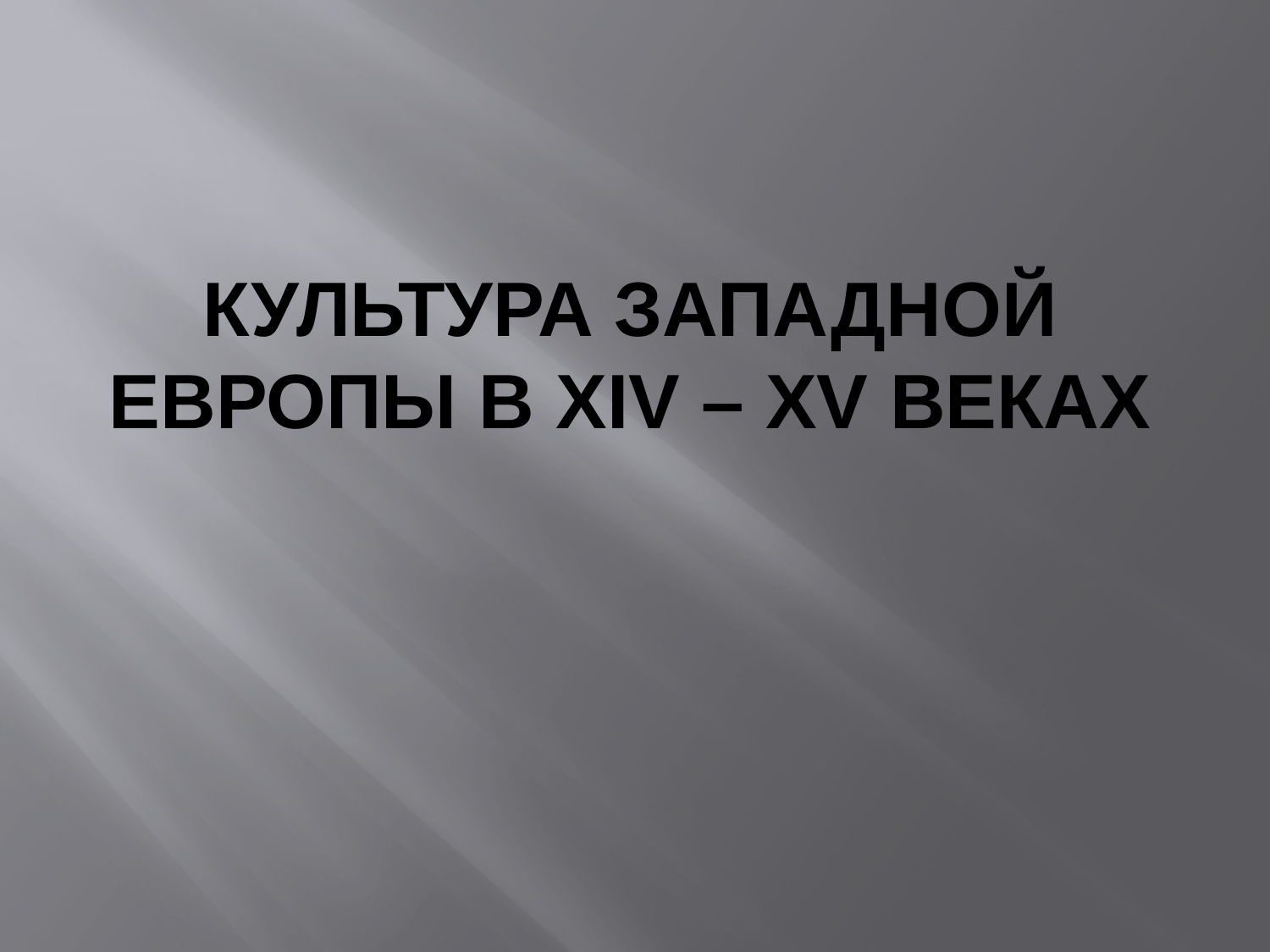

# Культура Западной Европы в XIV – XV веках